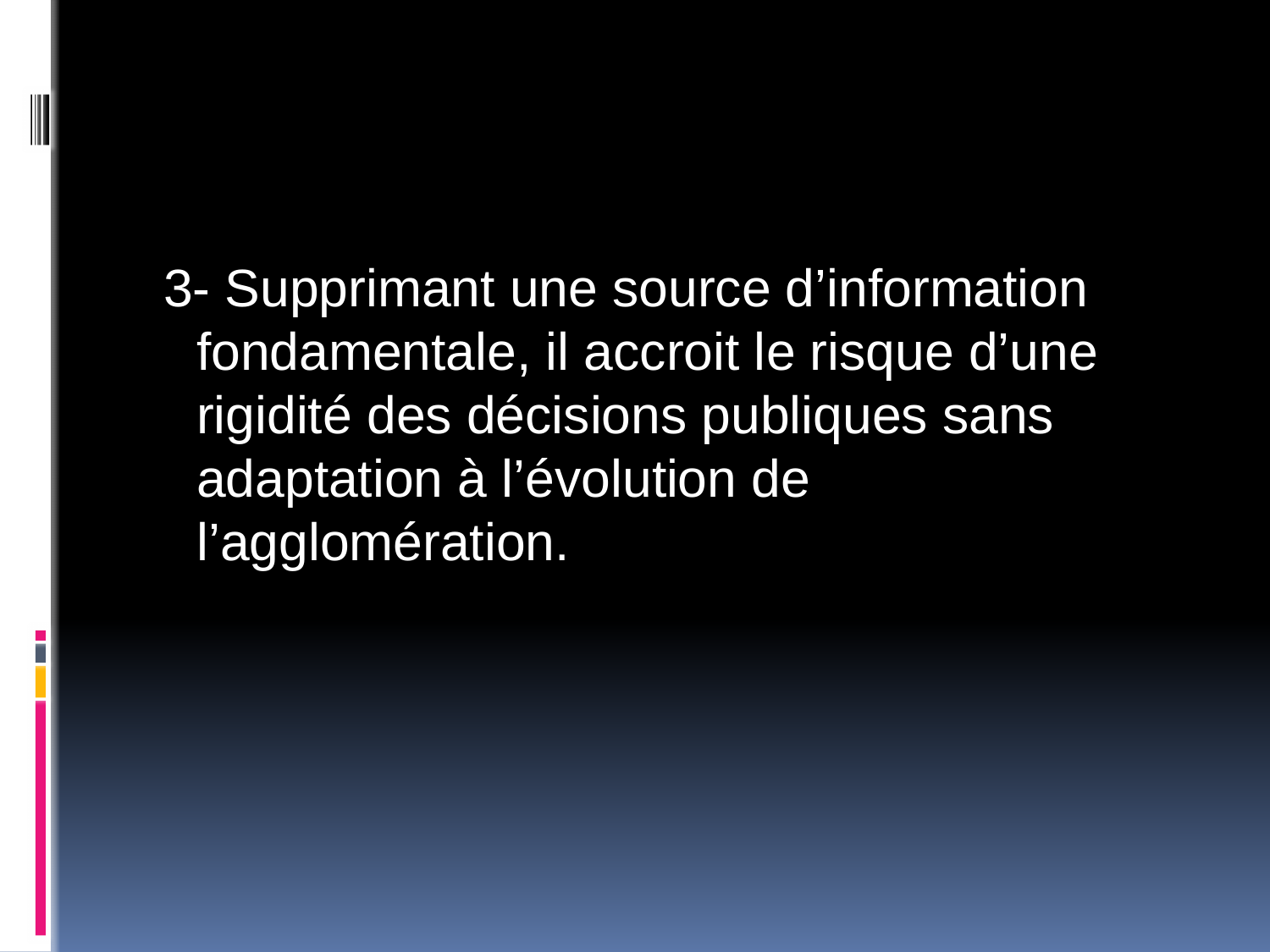

#
 3- Supprimant une source d’information fondamentale, il accroit le risque d’une rigidité des décisions publiques sans adaptation à l’évolution de l’agglomération.